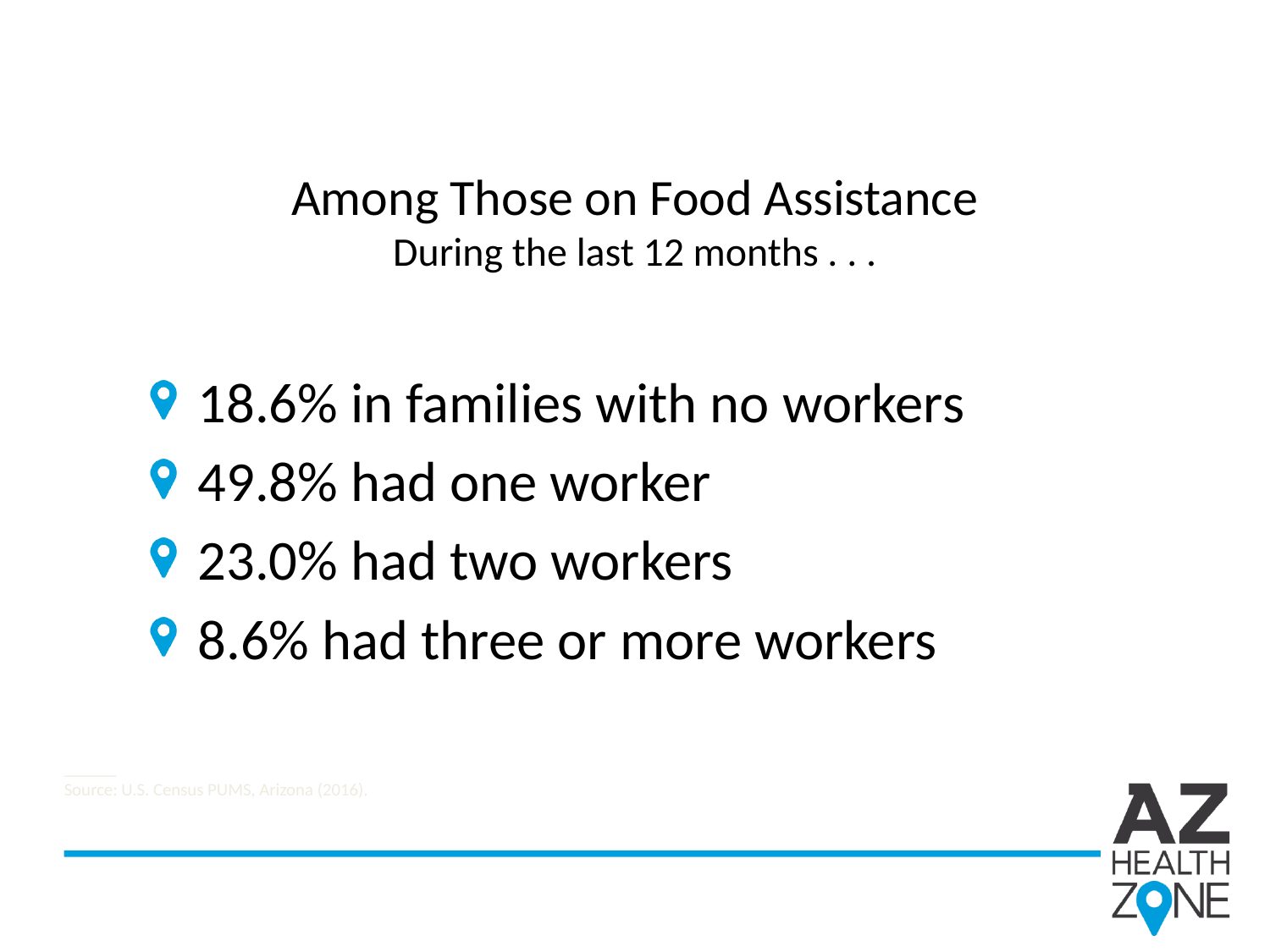

# Among Those on Food Assistance During the last 12 months . . .
18.6% in families with no workers
49.8% had one worker
23.0% had two workers
8.6% had three or more workers
______
Source: U.S. Census PUMS, Arizona (2016).